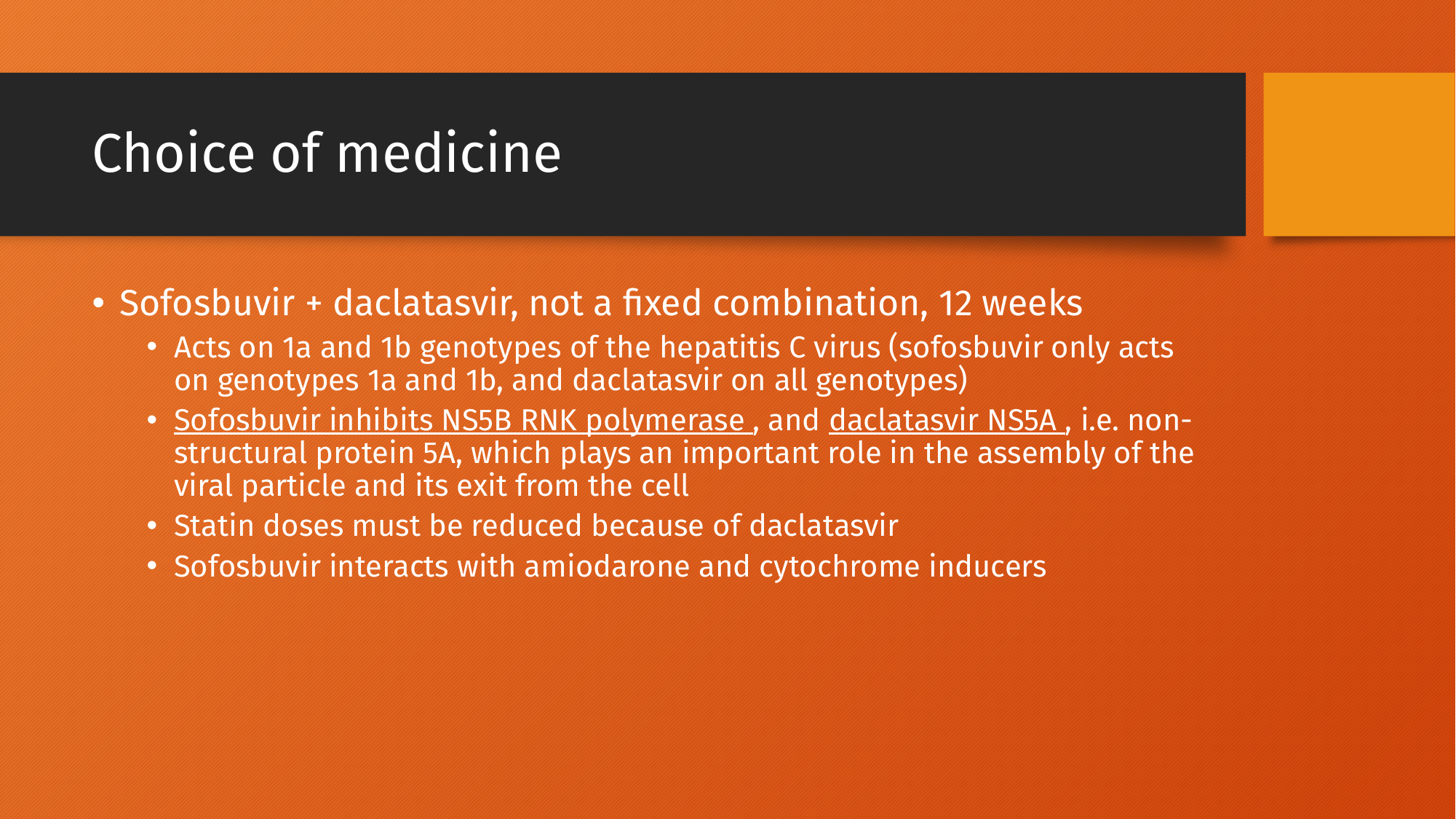

# Choice of medicine
Sofosbuvir + daclatasvir, not a fixed combination, 12 weeks
Acts on 1a and 1b genotypes of the hepatitis C virus (sofosbuvir only acts on genotypes 1a and 1b, and daclatasvir on all genotypes)
Sofosbuvir inhibits NS5B RNK polymerase , and daclatasvir NS5A , i.e. non-structural protein 5A, which plays an important role in the assembly of the viral particle and its exit from the cell
Statin doses must be reduced because of daclatasvir
Sofosbuvir interacts with amiodarone and cytochrome inducers